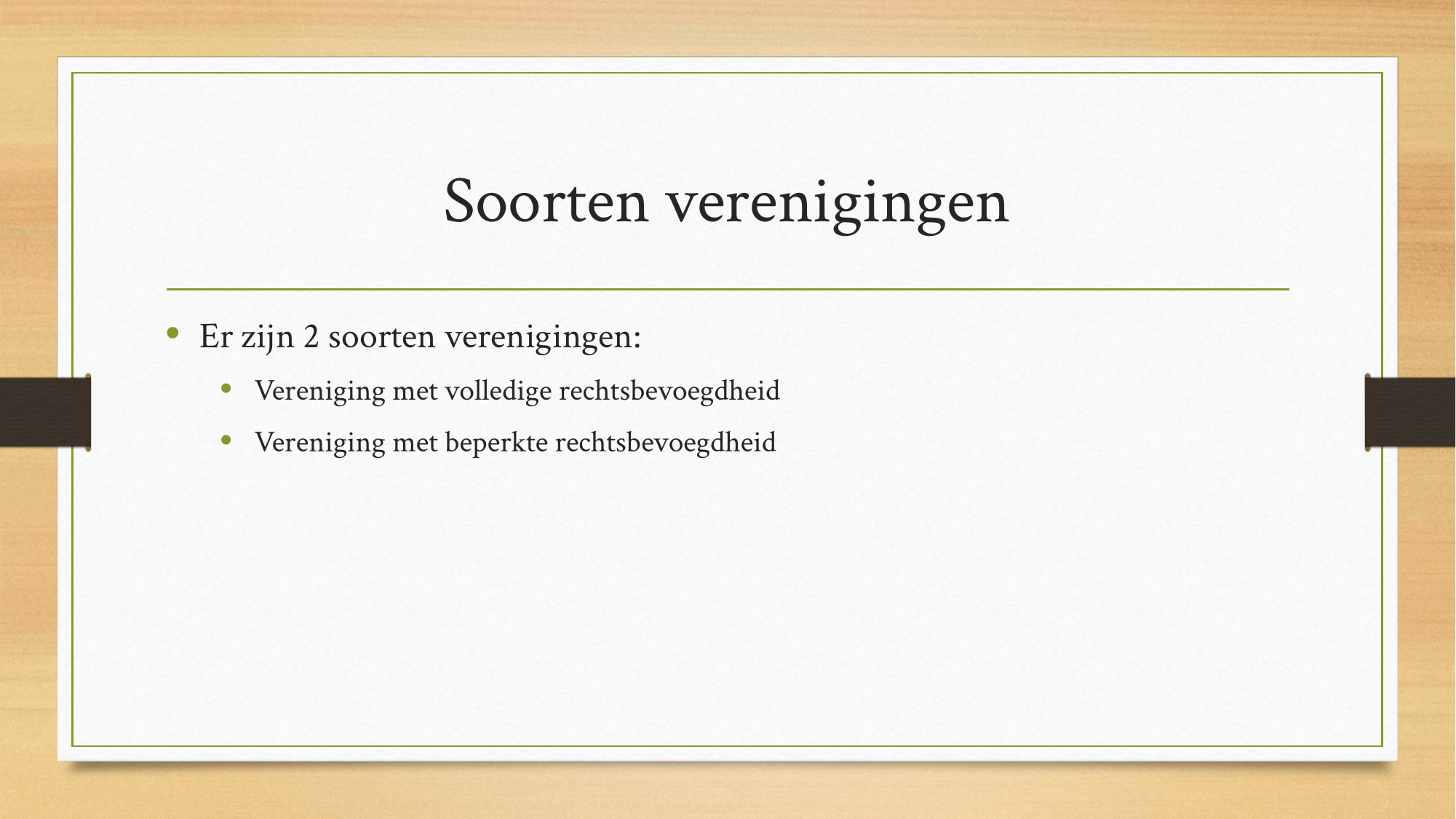

# Soorten verenigingen
Er zijn 2 soorten verenigingen:
Vereniging met volledige rechtsbevoegdheid
Vereniging met beperkte rechtsbevoegdheid